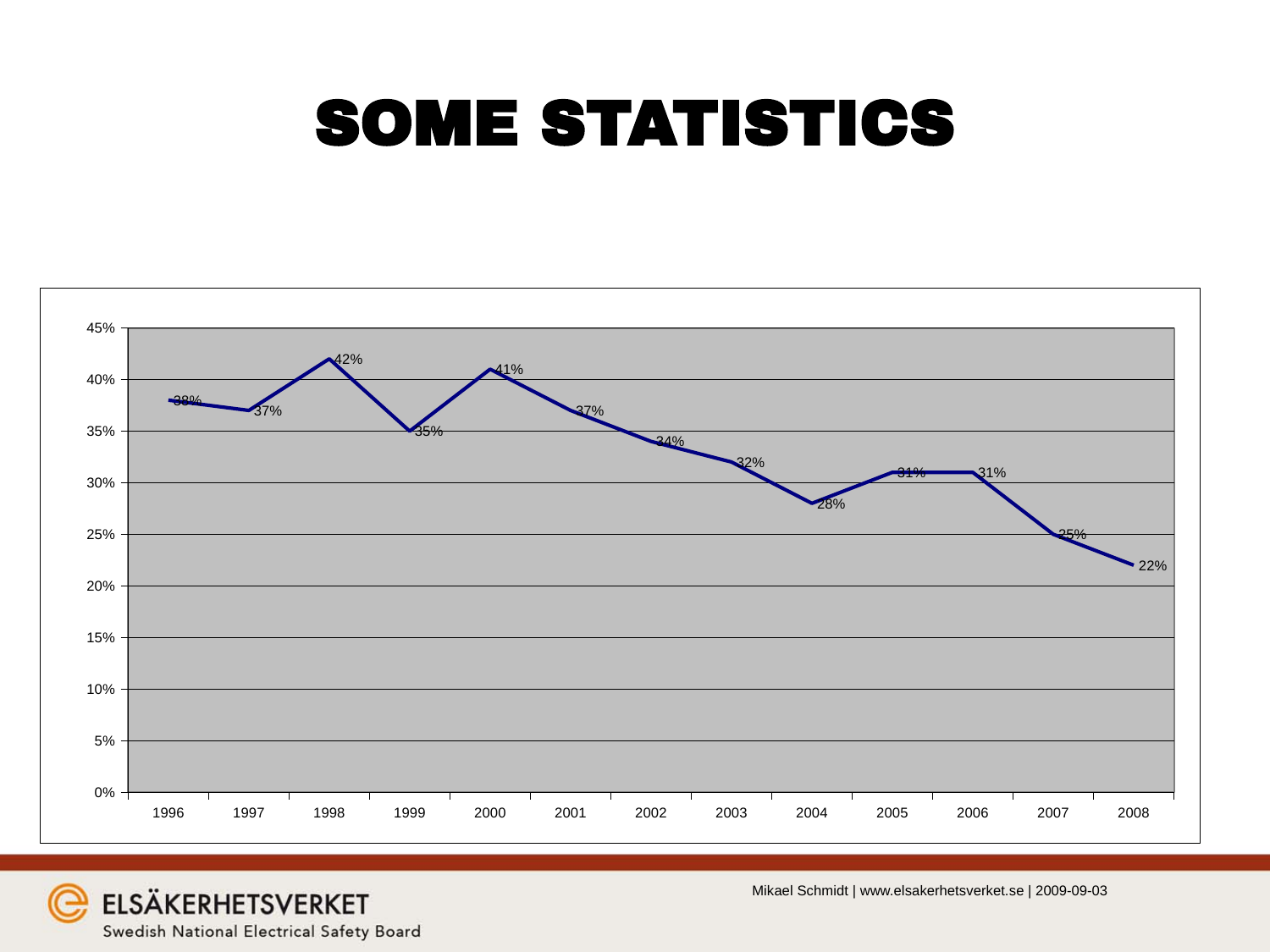

# SOME STATISTICS

### Chart

| Category |  |
|---|---|
| 1996 | 0.38000000000000045 |
| 1997 | 0.3700000000000004 |
| 1998 | 0.4200000000000003 |
| 1999 | 0.3500000000000003 |
| 2000 | 0.4100000000000003 |
| 2001 | 0.3700000000000004 |
| 2002 | 0.34000000000000036 |
| 2003 | 0.32000000000000045 |
| 2004 | 0.2800000000000001 |
| 2005 | 0.3100000000000004 |
| 2006 | 0.3100000000000004 |
| 2007 | 0.25 |
| 2008 | 0.2200000000000001 |
Mikael Schmidt | www.elsakerhetsverket.se | 2009-09-03